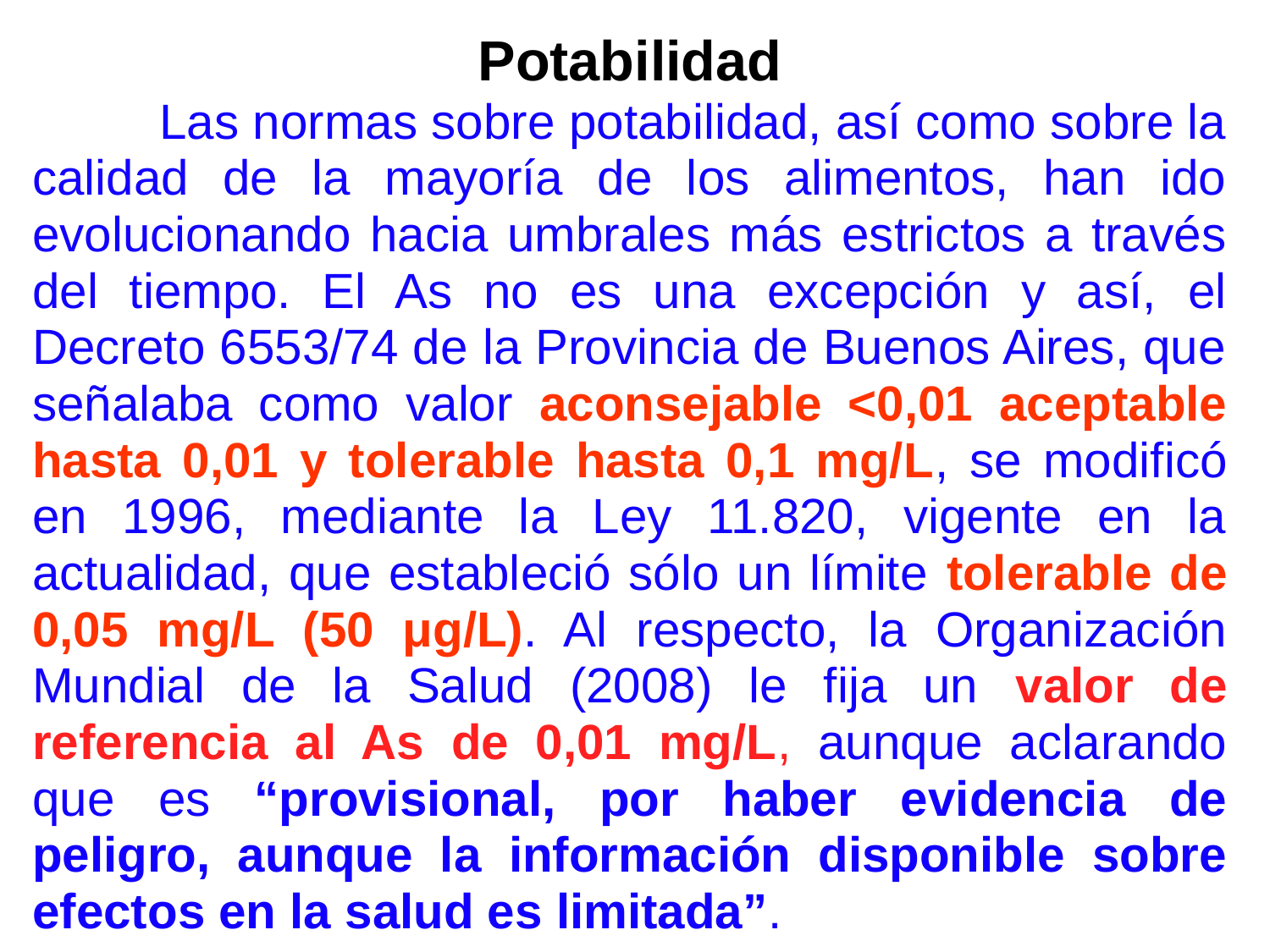

Potabilidad
	Las normas sobre potabilidad, así como sobre la calidad de la mayoría de los alimentos, han ido evolucionando hacia umbrales más estrictos a través del tiempo. El As no es una excepción y así, el Decreto 6553/74 de la Provincia de Buenos Aires, que señalaba como valor aconsejable <0,01 aceptable hasta 0,01 y tolerable hasta 0,1 mg/L, se modificó en 1996, mediante la Ley 11.820, vigente en la actualidad, que estableció sólo un límite tolerable de 0,05 mg/L (50 μg/L). Al respecto, la Organización Mundial de la Salud (2008) le fija un valor de referencia al As de 0,01 mg/L, aunque aclarando que es “provisional, por haber evidencia de peligro, aunque la información disponible sobre efectos en la salud es limitada”.